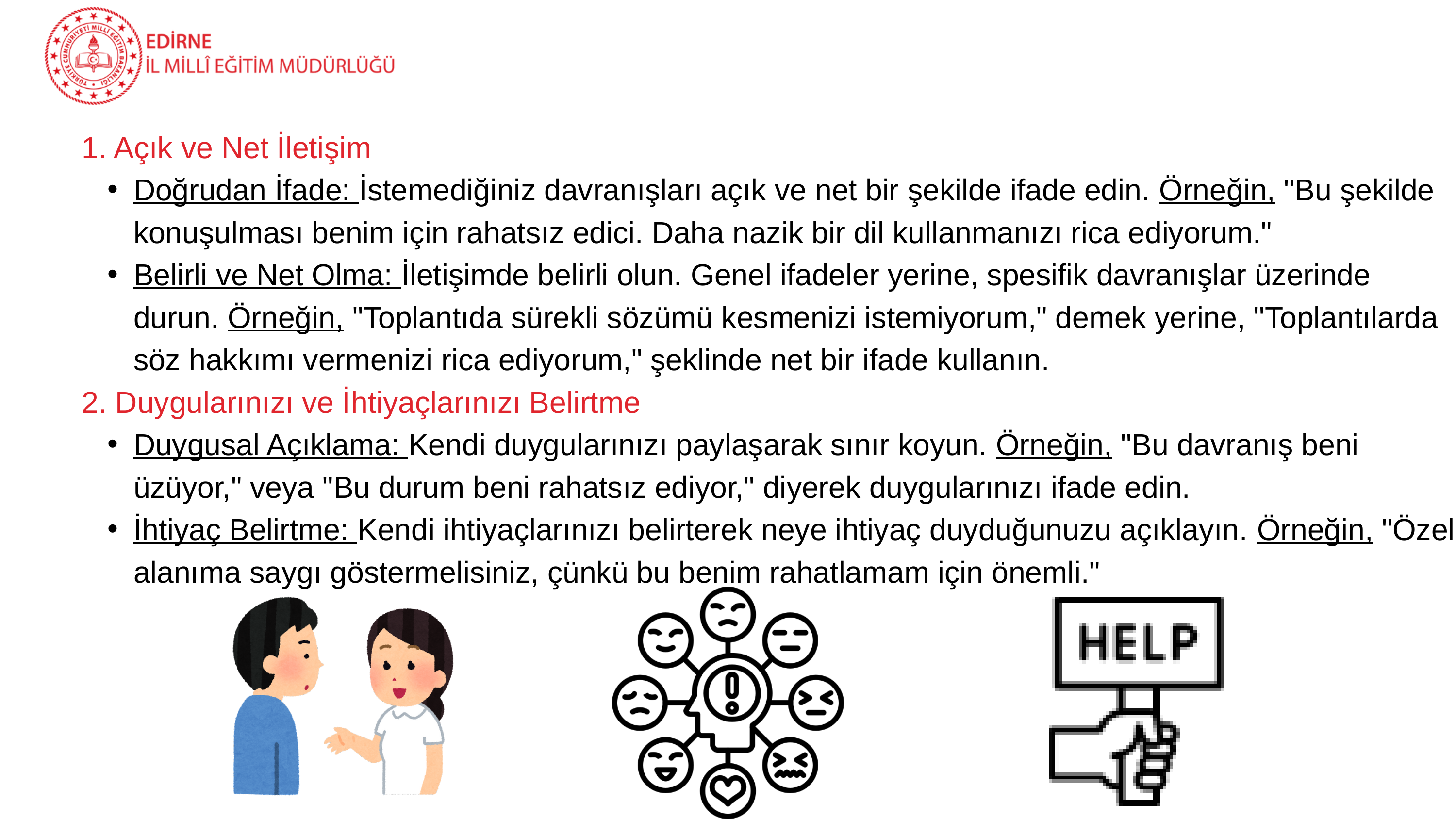

1. Açık ve Net İletişim
Doğrudan İfade: İstemediğiniz davranışları açık ve net bir şekilde ifade edin. Örneğin, "Bu şekilde konuşulması benim için rahatsız edici. Daha nazik bir dil kullanmanızı rica ediyorum."
Belirli ve Net Olma: İletişimde belirli olun. Genel ifadeler yerine, spesifik davranışlar üzerinde durun. Örneğin, "Toplantıda sürekli sözümü kesmenizi istemiyorum," demek yerine, "Toplantılarda söz hakkımı vermenizi rica ediyorum," şeklinde net bir ifade kullanın.
2. Duygularınızı ve İhtiyaçlarınızı Belirtme
Duygusal Açıklama: Kendi duygularınızı paylaşarak sınır koyun. Örneğin, "Bu davranış beni üzüyor," veya "Bu durum beni rahatsız ediyor," diyerek duygularınızı ifade edin.
İhtiyaç Belirtme: Kendi ihtiyaçlarınızı belirterek neye ihtiyaç duyduğunuzu açıklayın. Örneğin, "Özel alanıma saygı göstermelisiniz, çünkü bu benim rahatlamam için önemli."